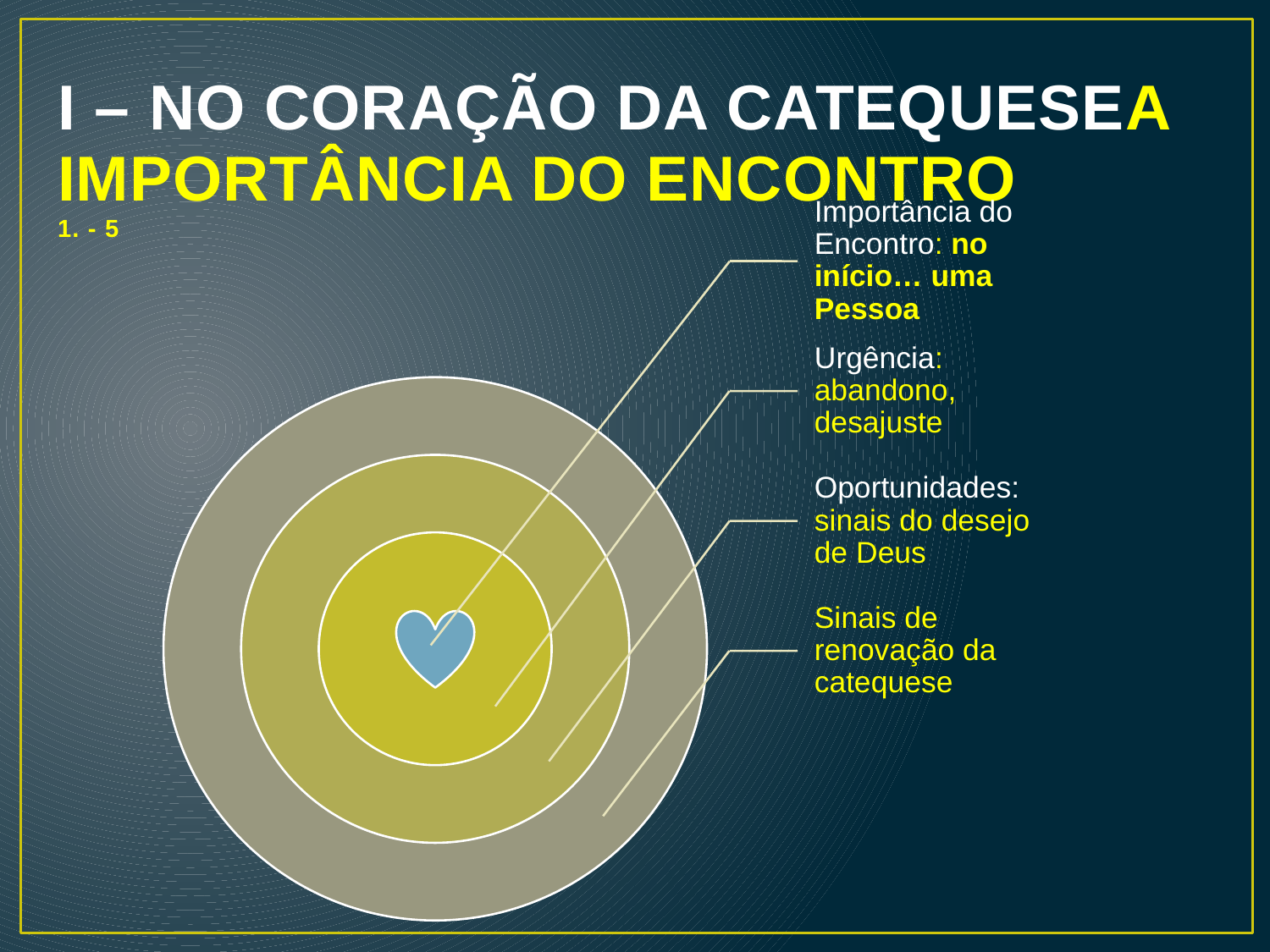

# I – NO CORAÇÃO DA CATEQUESEA IMPORTÂNCIA DO ENCONTRO 1. - 5
Importância do Encontro: no início… uma Pessoa
Urgência: abandono, desajuste
Oportunidades: sinais do desejo de Deus
Sinais de renovação da catequese